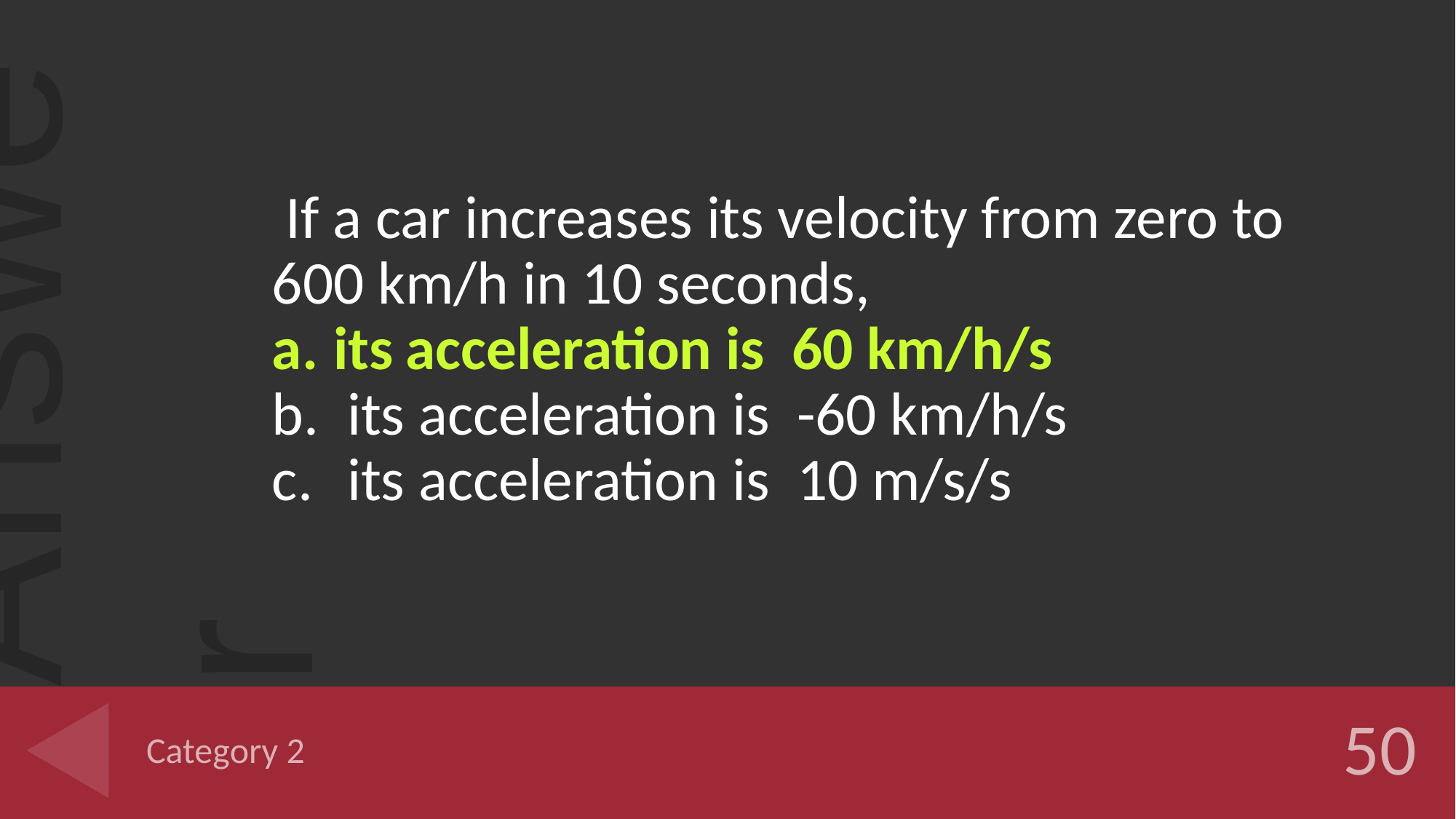

If a car increases its velocity from zero to 600 km/h in 10 seconds,
its acceleration is  60 km/h/s
 its acceleration is  -60 km/h/s
 its acceleration is  10 m/s/s

# Category 2
50